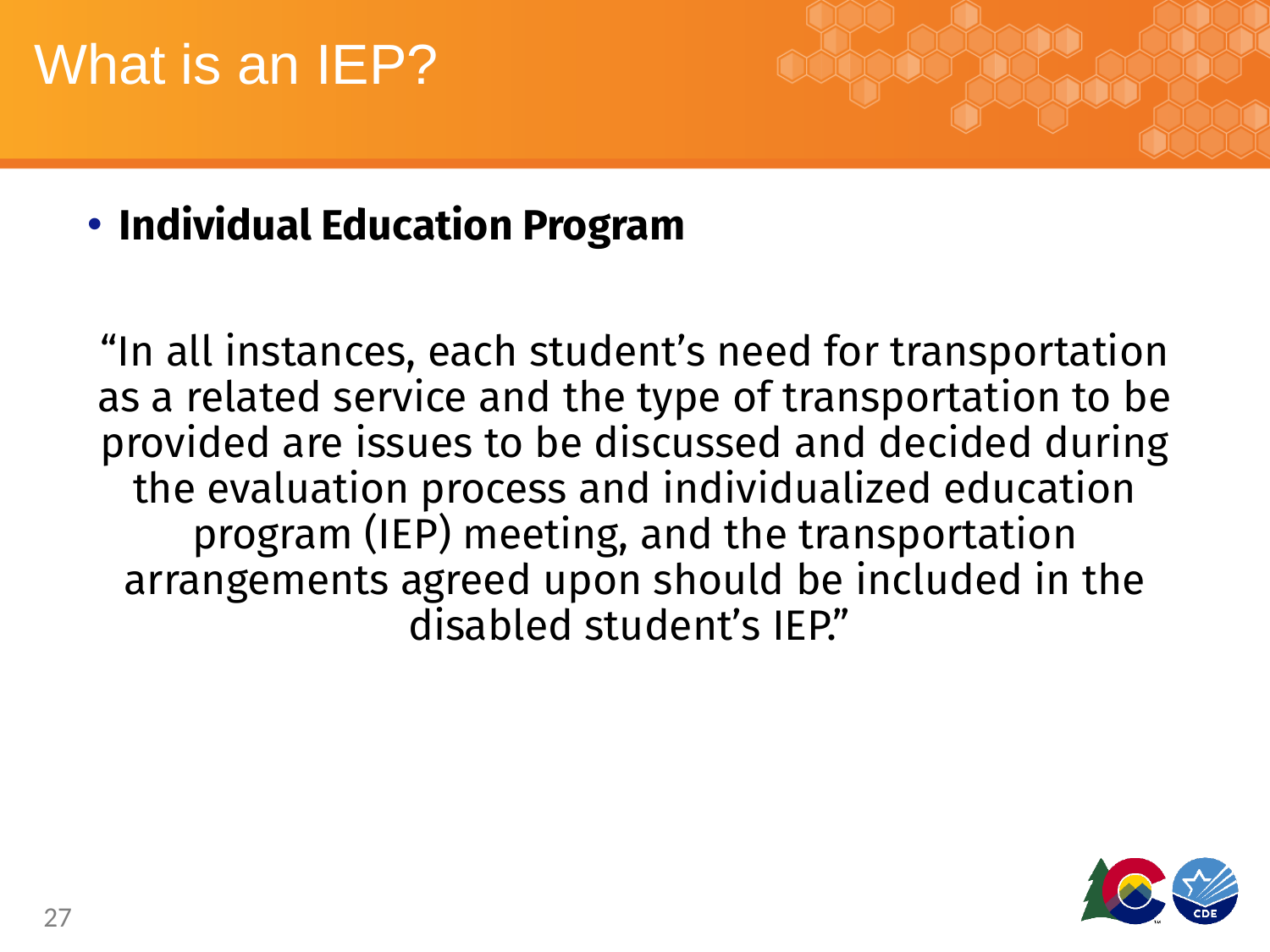

# What is an IEP?
Individual Education Program

“In all instances, each student’s need for transportation as a related service and the type of transportation to be provided are issues to be discussed and decided during the evaluation process and individualized education program (IEP) meeting, and the transportation arrangements agreed upon should be included in the disabled student’s IEP.”

27